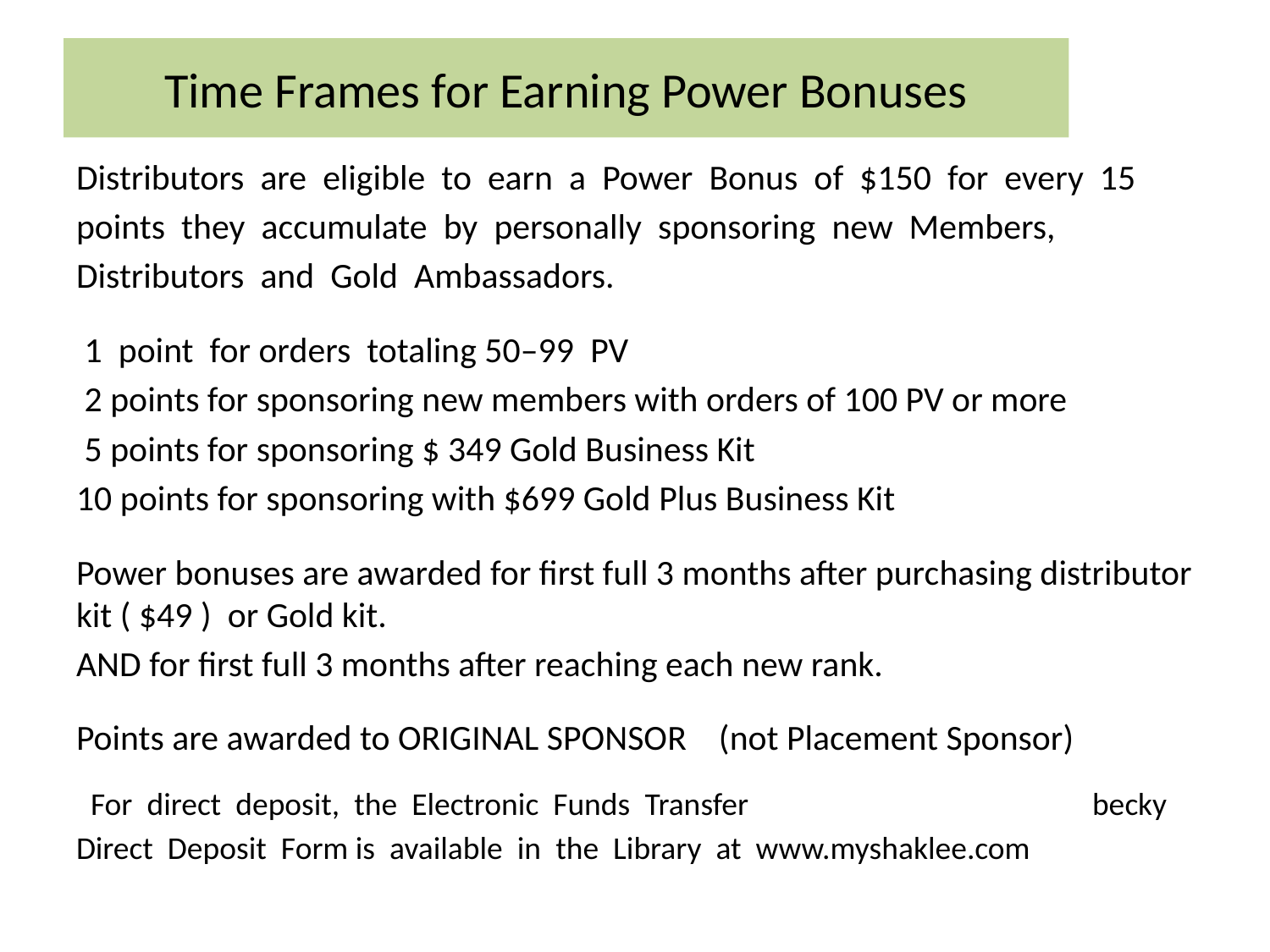

# Time Frames for Earning Power Bonuses
Distributors  are  eligible  to  earn  a  Power  Bonus  of  $150  for  every  15
points  they  accumulate  by  personally  sponsoring  new  Members,
Distributors  and  Gold  Ambassadors.

 1  point  for orders  totaling 50–99  PV
 2 points for sponsoring new members with orders of 100 PV or more
 5 points for sponsoring $ 349 Gold Business Kit
10 points for sponsoring with $699 Gold Plus Business Kit

Power bonuses are awarded for first full 3 months after purchasing distributor kit ( $49 )  or Gold kit.
AND for first full 3 months after reaching each new rank.

Points are awarded to ORIGINAL SPONSOR    (not Placement Sponsor)

  For  direct  deposit,  the  Electronic  Funds  Transfer  			becky
Direct  Deposit  Form is  available  in  the  Library  at  www.myshaklee.com